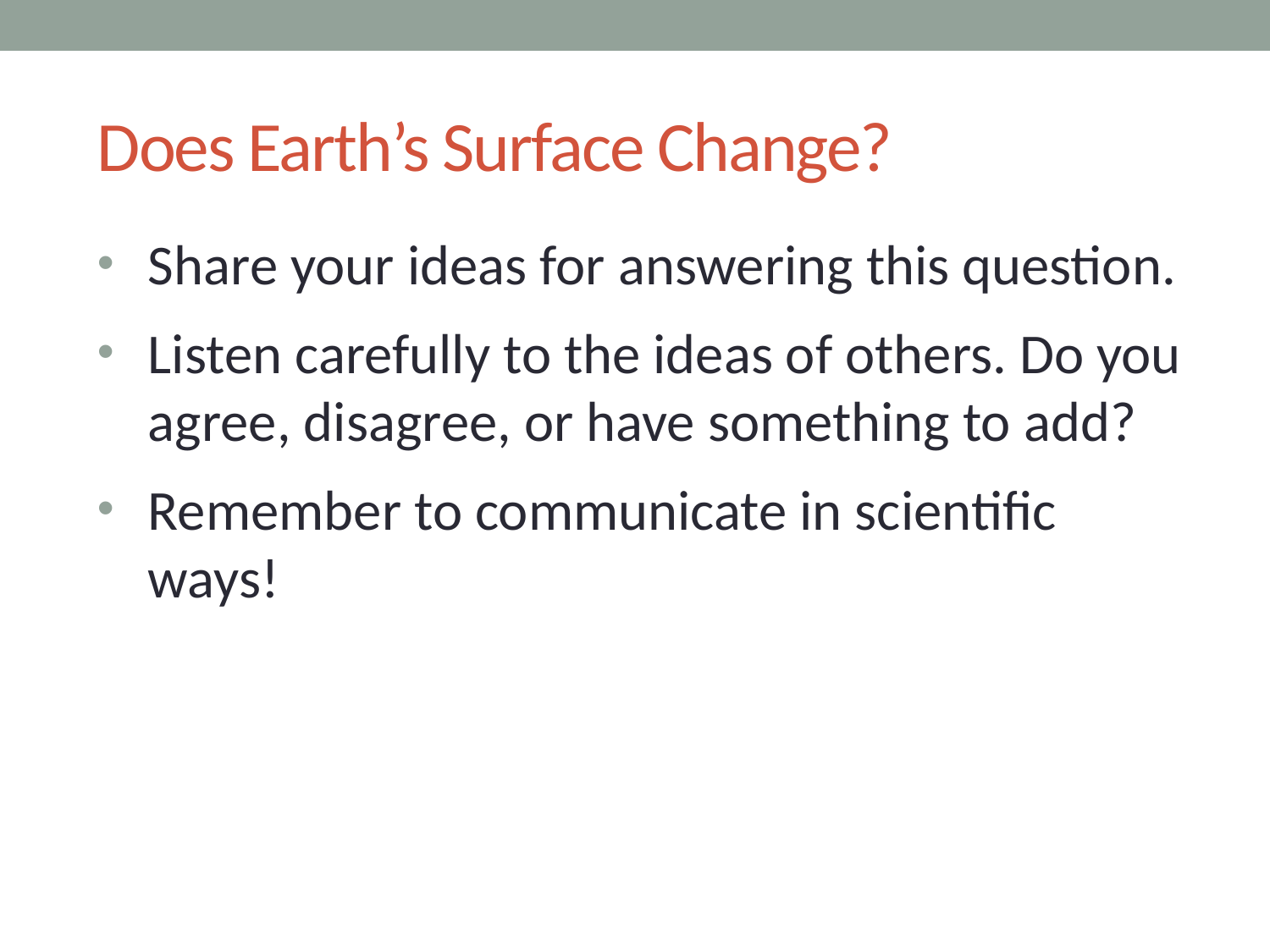

# Does Earth’s Surface Change?
Share your ideas for answering this question.
Listen carefully to the ideas of others. Do you agree, disagree, or have something to add?
Remember to communicate in scientific ways!